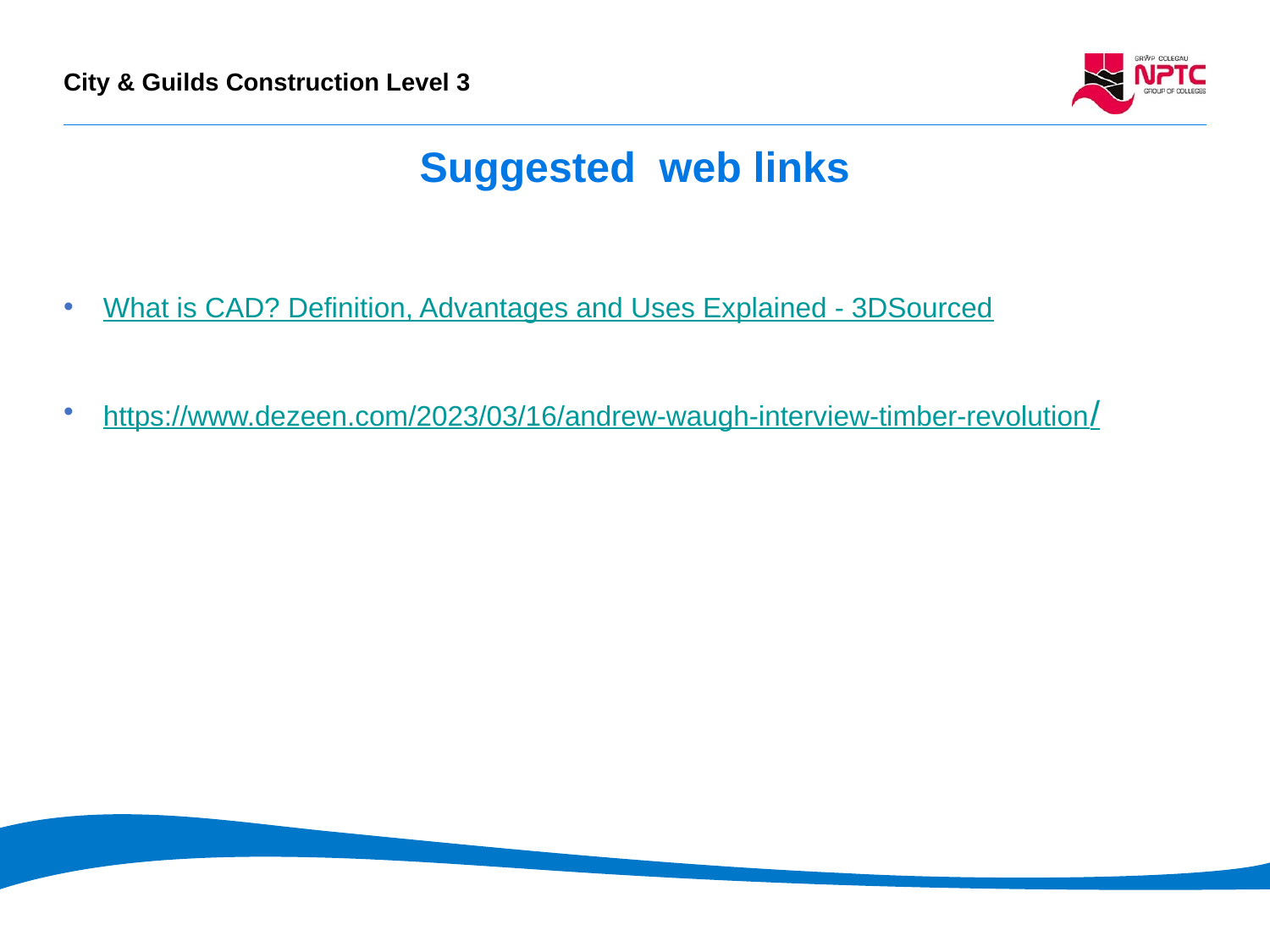

# Suggested  web links

What is CAD? Definition, Advantages and Uses Explained - 3DSourced
https://www.dezeen.com/2023/03/16/andrew-waugh-interview-timber-revolution/